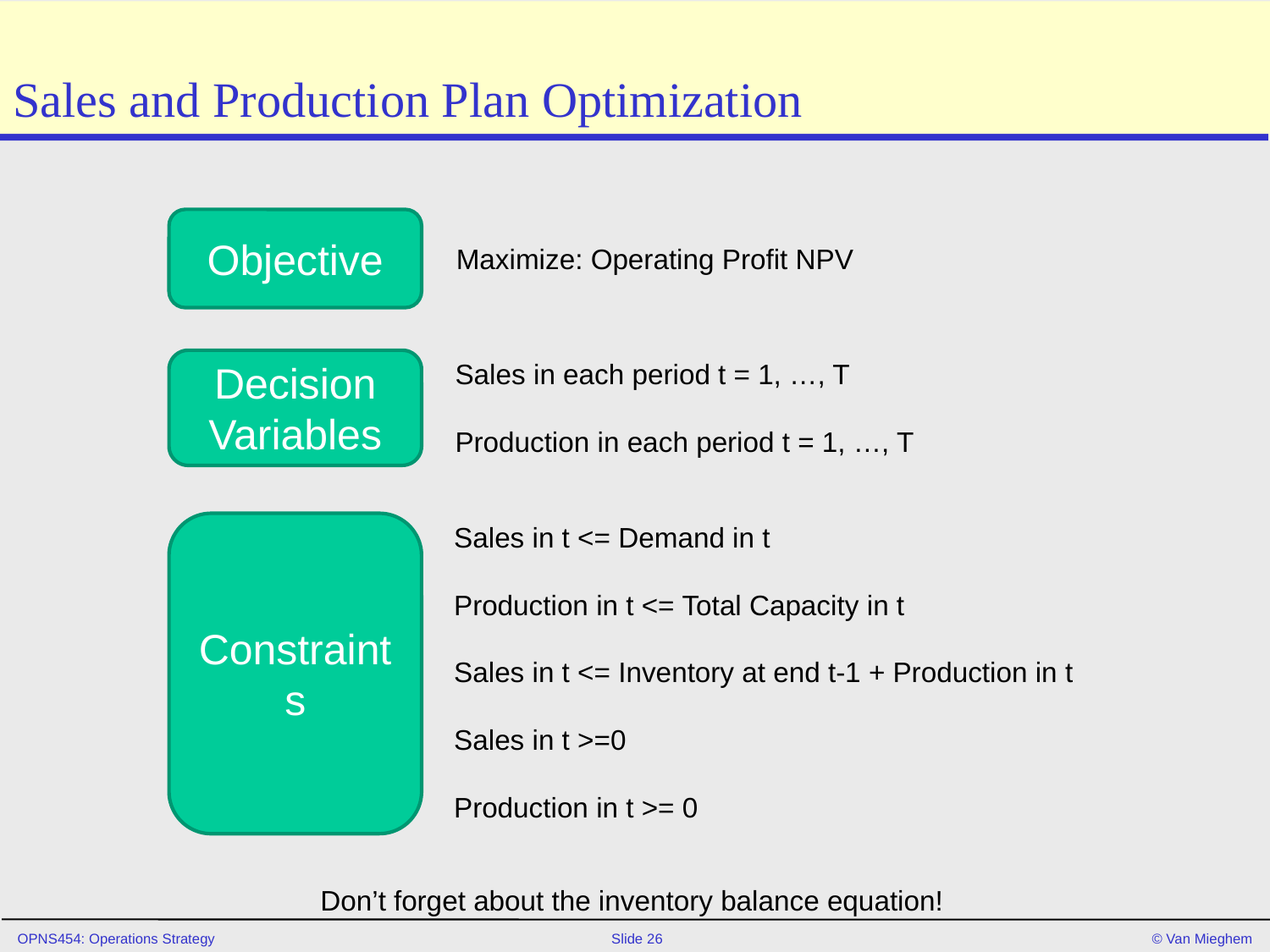

# Sales and Production Plan Optimization
Objective
Maximize: Operating Profit NPV
Sales in each period t = 1, …, T

Production in each period t = 1, …, T
Decision Variables
Constraints
Sales in t <= Demand in t

Production in t <= Total Capacity in t

Sales in t <= Inventory at end t-1 + Production in t

Sales in t >=0

Production in t >= 0
Don’t forget about the inventory balance equation!